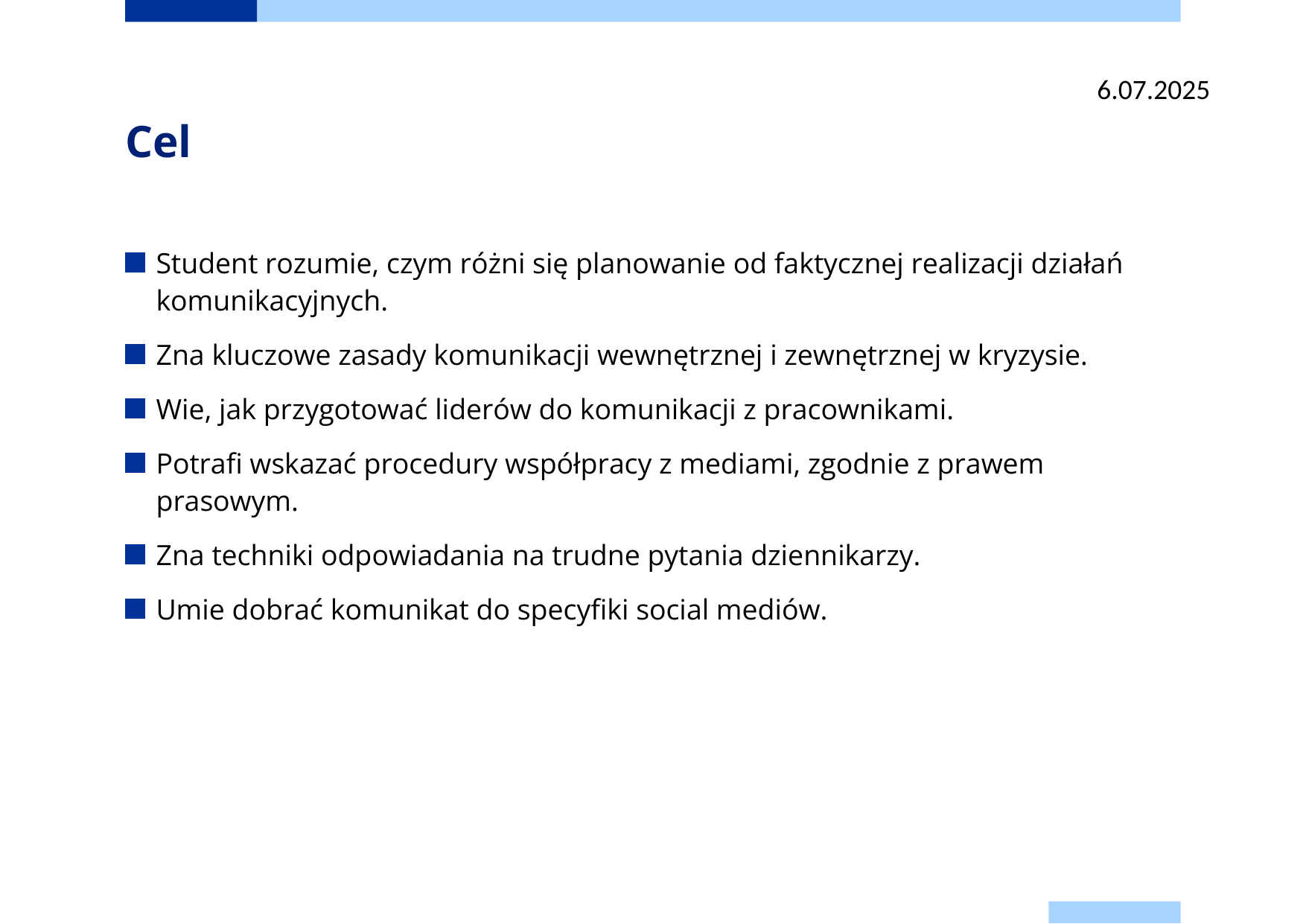

6.07.2025
# Cel
Student rozumie, czym różni się planowanie od faktycznej realizacji działań komunikacyjnych.
Zna kluczowe zasady komunikacji wewnętrznej i zewnętrznej w kryzysie.
Wie, jak przygotować liderów do komunikacji z pracownikami.
Potrafi wskazać procedury współpracy z mediami, zgodnie z prawem prasowym.
Zna techniki odpowiadania na trudne pytania dziennikarzy.
Umie dobrać komunikat do specyfiki social mediów.